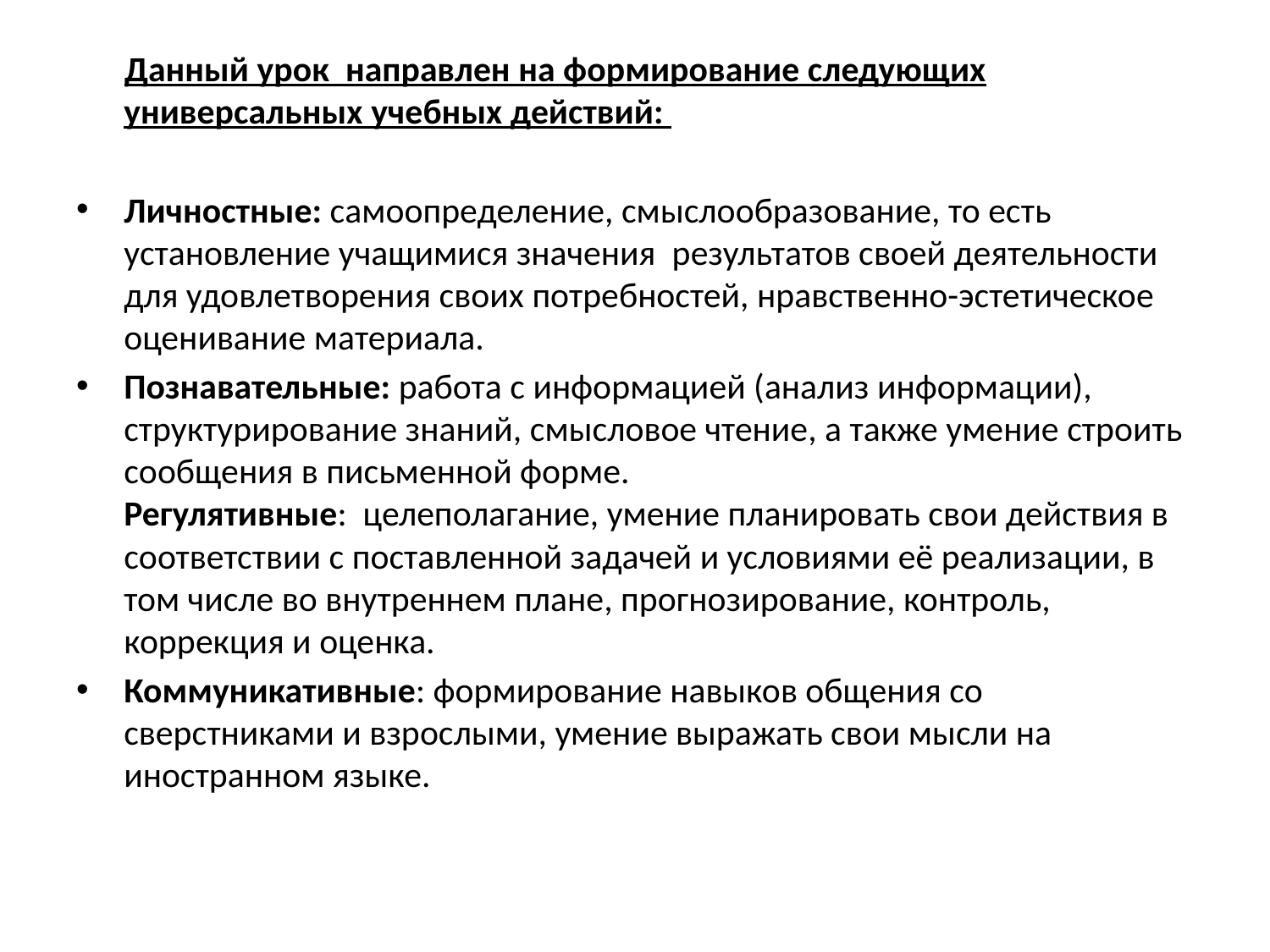

Данный урок  направлен на формирование следующих универсальных учебных действий:

Личностные: самоопределение, смыслообразование, то есть установление учащимися значения  результатов своей деятельности для удовлетворения своих потребностей, нравственно-эстетическое оценивание материала.
Познавательные: работа с информацией (анализ информации), структурирование знаний, смысловое чтение, а также умение строить сообщения в письменной форме.
Регулятивные:  целеполагание, умение планировать свои действия в соответствии с поставленной задачей и условиями её реализации, в том числе во внутреннем плане, прогнозирование, контроль, коррекция и оценка.
Коммуникативные: формирование навыков общения со сверстниками и взрослыми, умение выражать свои мысли на иностранном языке.